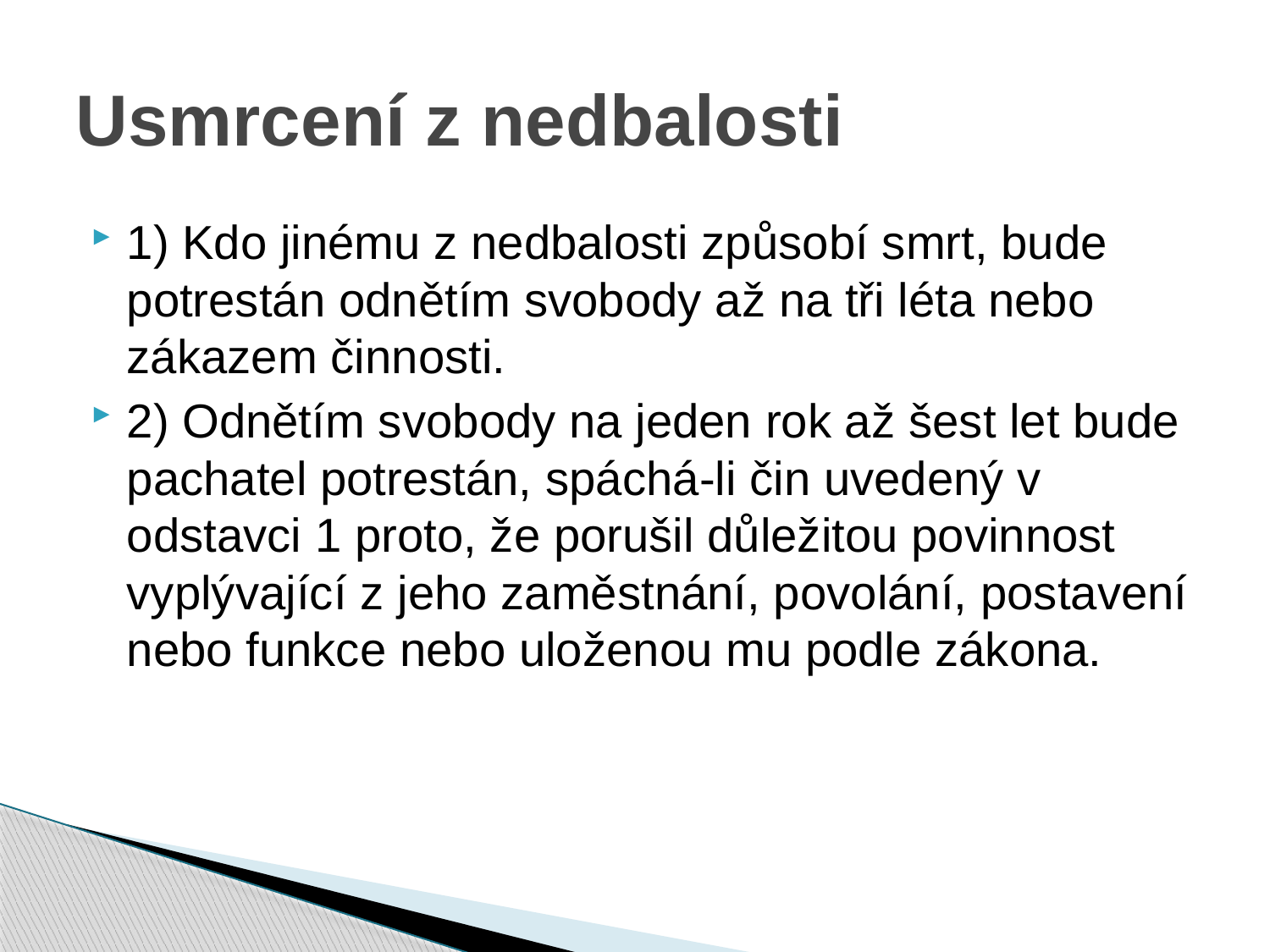

# Usmrcení z nedbalosti
1) Kdo jinému z nedbalosti způsobí smrt, bude potrestán odnětím svobody až na tři léta nebo zákazem činnosti.
2) Odnětím svobody na jeden rok až šest let bude pachatel potrestán, spáchá-li čin uvedený v odstavci 1 proto, že porušil důležitou povinnost vyplývající z jeho zaměstnání, povolání, postavení nebo funkce nebo uloženou mu podle zákona.